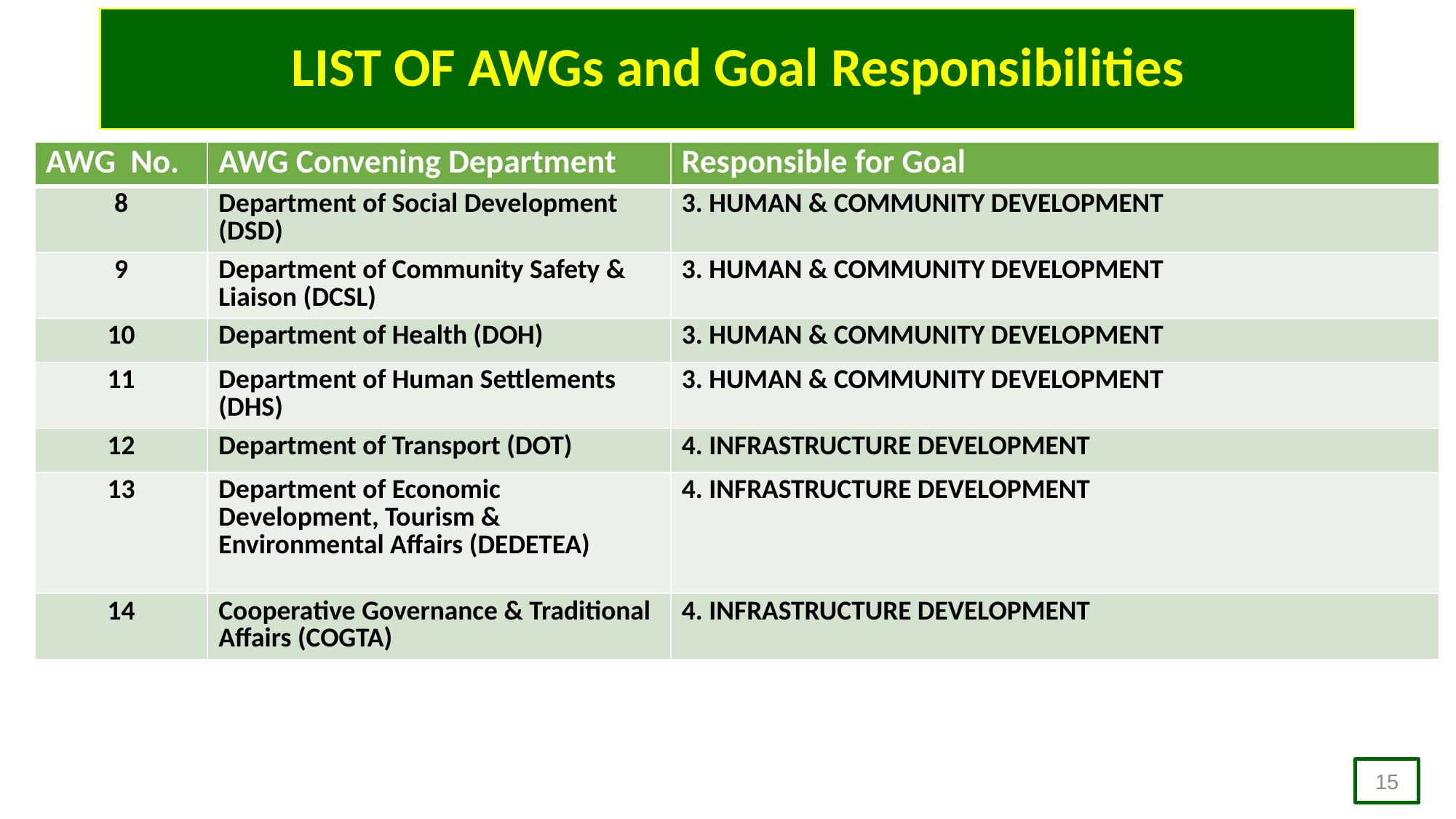

# LIST OF AWGs and Goal Responsibilities
| AWG No. | AWG Convening Department | Responsible for Goal |
| --- | --- | --- |
| 8 | Department of Social Development (DSD) | 3. HUMAN & COMMUNITY DEVELOPMENT |
| 9 | Department of Community Safety & Liaison (DCSL) | 3. HUMAN & COMMUNITY DEVELOPMENT |
| 10 | Department of Health (DOH) | 3. HUMAN & COMMUNITY DEVELOPMENT |
| 11 | Department of Human Settlements (DHS) | 3. HUMAN & COMMUNITY DEVELOPMENT |
| 12 | Department of Transport (DOT) | 4. INFRASTRUCTURE DEVELOPMENT |
| 13 | Department of Economic Development, Tourism & Environmental Affairs (DEDETEA) | 4. INFRASTRUCTURE DEVELOPMENT |
| 14 | Cooperative Governance & Traditional Affairs (COGTA) | 4. INFRASTRUCTURE DEVELOPMENT |
15